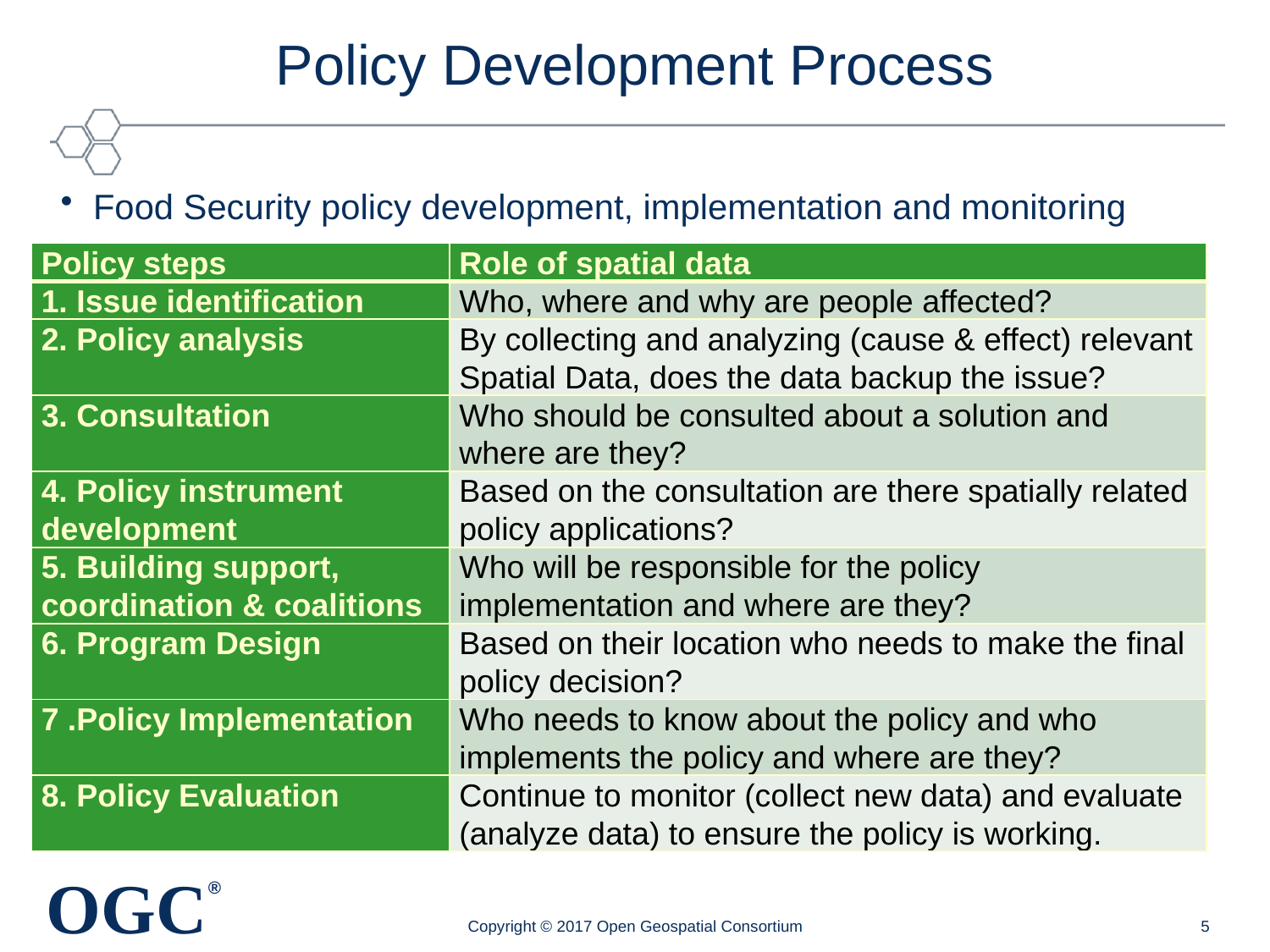

# Policy Development Process
Food Security policy development, implementation and monitoring

| Policy steps | Role of spatial data |
| --- | --- |
| 1. Issue identification | Who, where and why are people affected? |
| 2. Policy analysis | By collecting and analyzing (cause & effect) relevant Spatial Data, does the data backup the issue? |
| 3. Consultation | Who should be consulted about a solution and where are they? |
| 4. Policy instrument development | Based on the consultation are there spatially related policy applications? |
| 5. Building support, coordination & coalitions | Who will be responsible for the policy implementation and where are they? |
| 6. Program Design | Based on their location who needs to make the final policy decision? |
| 7 .Policy Implementation | Who needs to know about the policy and who implements the policy and where are they? |
| 8. Policy Evaluation | Continue to monitor (collect new data) and evaluate (analyze data) to ensure the policy is working. |
Copyright © 2017 Open Geospatial Consortium
5